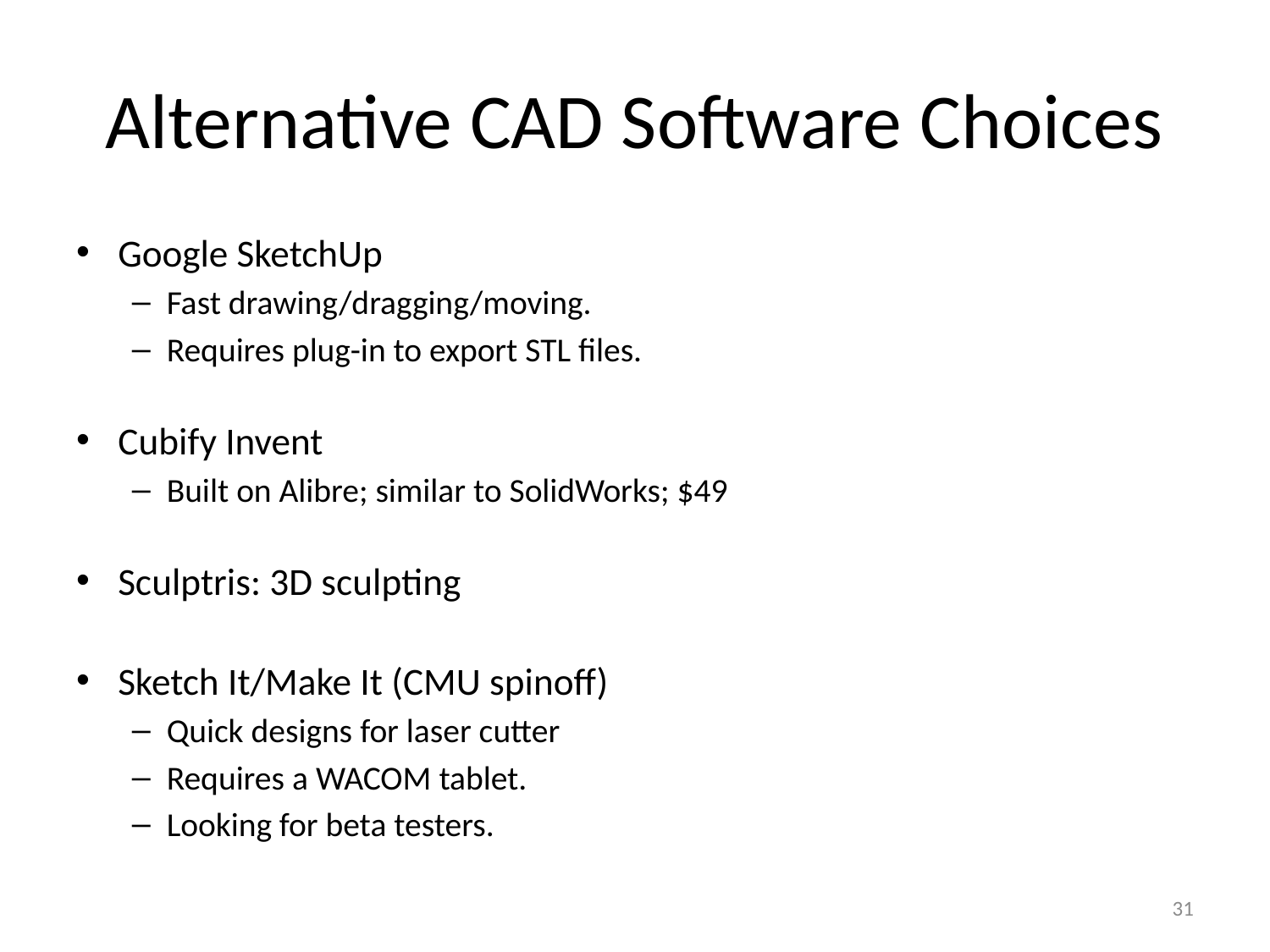

# Alternative CAD Software Choices
Google SketchUp
Fast drawing/dragging/moving.
Requires plug-in to export STL files.
Cubify Invent
Built on Alibre; similar to SolidWorks; $49
Sculptris: 3D sculpting
Sketch It/Make It (CMU spinoff)
Quick designs for laser cutter
Requires a WACOM tablet.
Looking for beta testers.
31